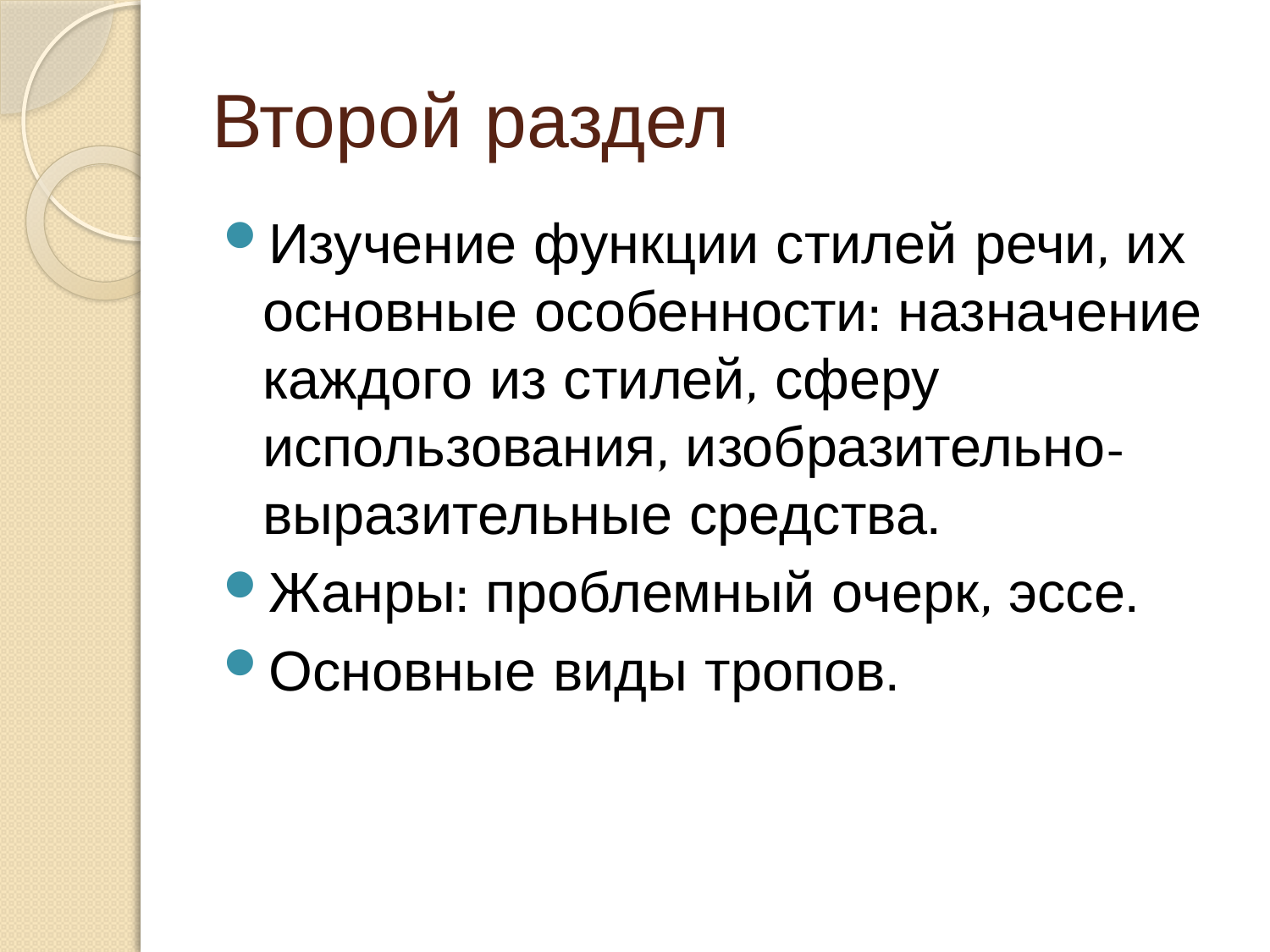

# Второй раздел
Изучение функции стилей речи, их основные особенности: назначение каждого из стилей, сферу использования, изобразительно-выразительные средства.
Жанры: проблемный очерк, эссе.
Основные виды тропов.